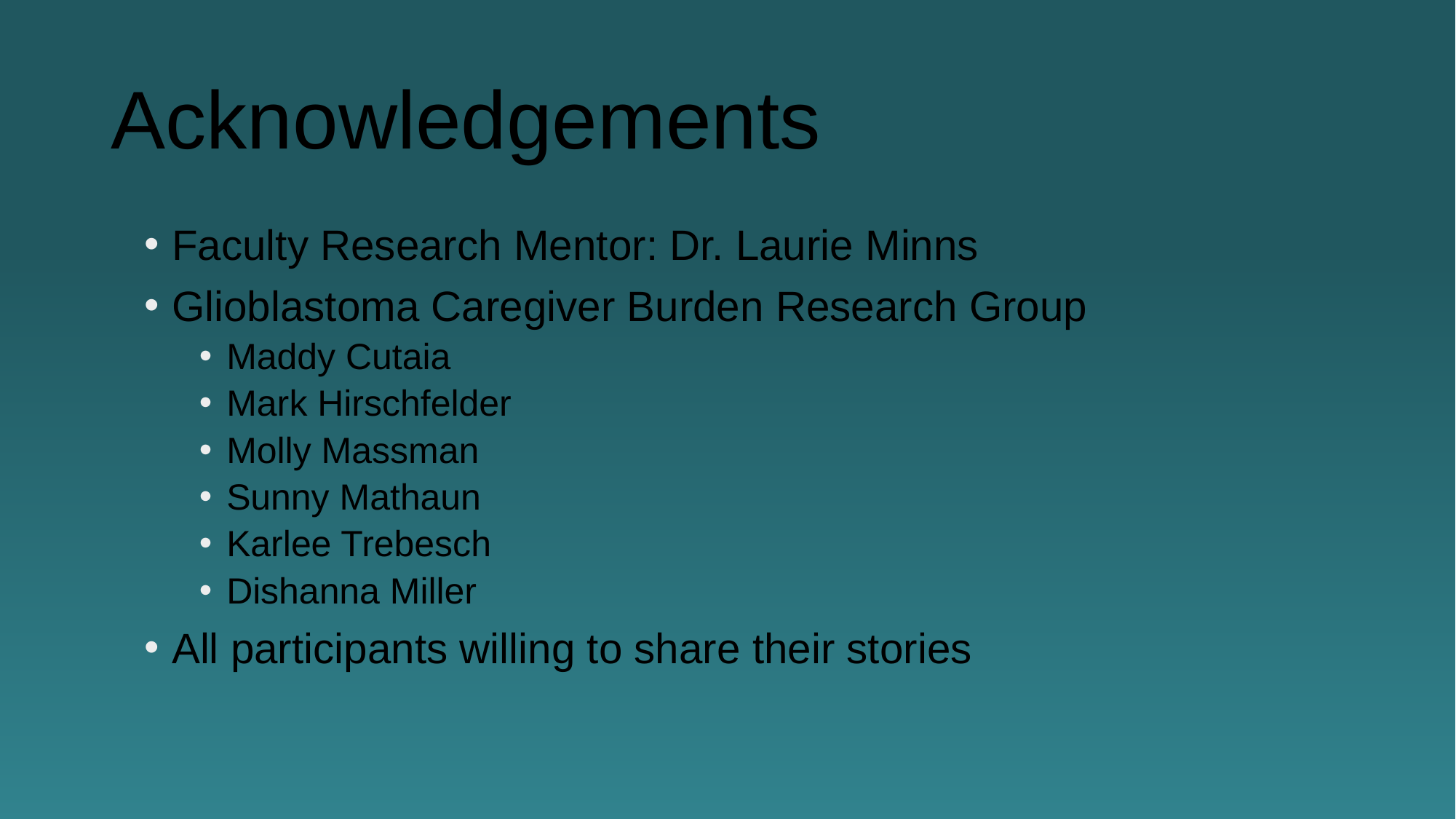

# Acknowledgements
Faculty Research Mentor: Dr. Laurie Minns
Glioblastoma Caregiver Burden Research Group
Maddy Cutaia
Mark Hirschfelder
Molly Massman
Sunny Mathaun
Karlee Trebesch
Dishanna Miller
All participants willing to share their stories